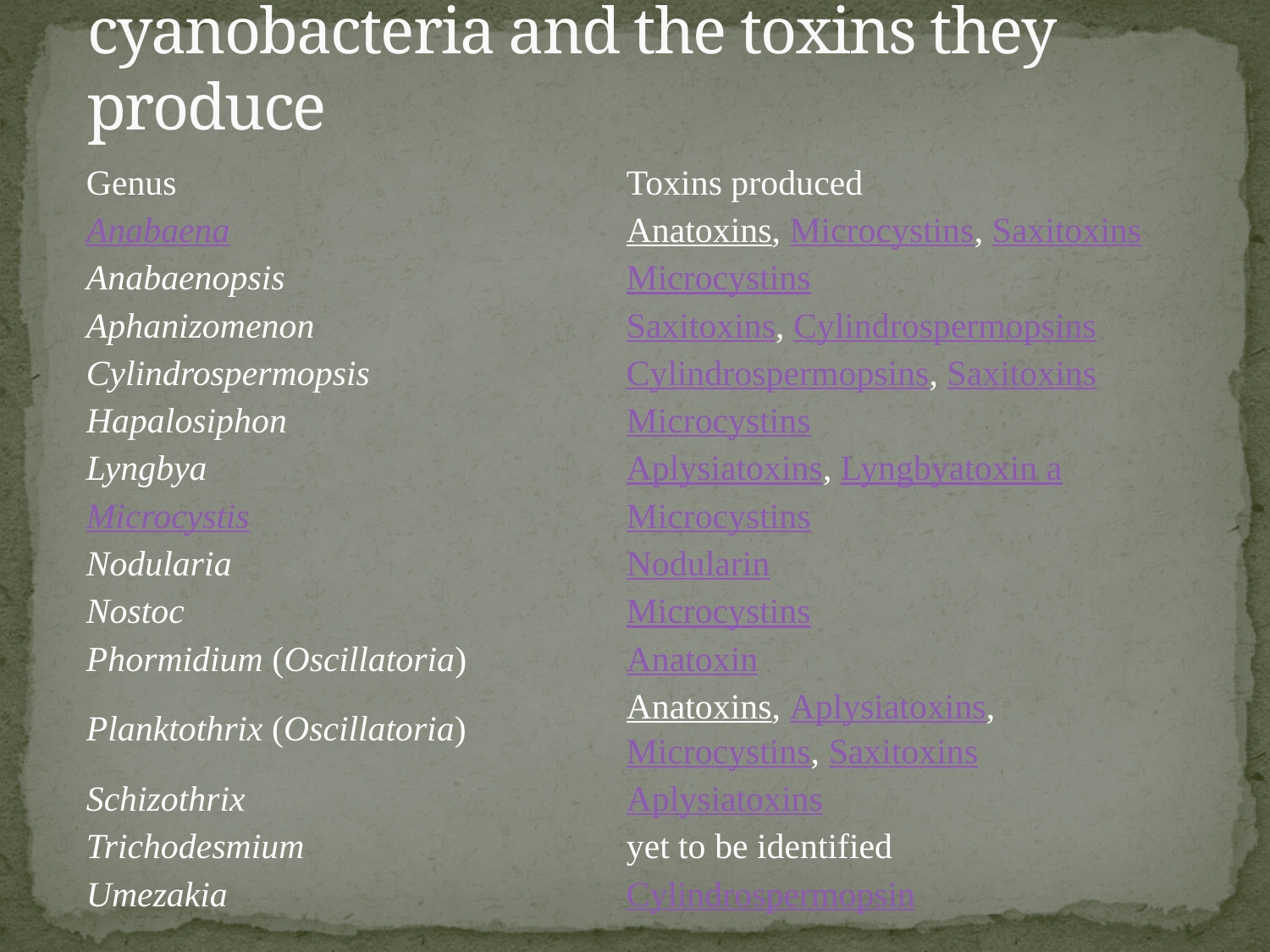

# cyanobacteria and the toxins they produce
| Genus | Toxins produced |
| --- | --- |
| Anabaena | Anatoxins, Microcystins, Saxitoxins |
| Anabaenopsis | Microcystins |
| Aphanizomenon | Saxitoxins, Cylindrospermopsins |
| Cylindrospermopsis | Cylindrospermopsins, Saxitoxins |
| Hapalosiphon | Microcystins |
| Lyngbya | Aplysiatoxins, Lyngbyatoxin a |
| Microcystis | Microcystins |
| Nodularia | Nodularin |
| Nostoc | Microcystins |
| Phormidium (Oscillatoria) | Anatoxin |
| Planktothrix (Oscillatoria) | Anatoxins, Aplysiatoxins, Microcystins, Saxitoxins |
| Schizothrix | Aplysiatoxins |
| Trichodesmium | yet to be identified |
| Umezakia | Cylindrospermopsin |